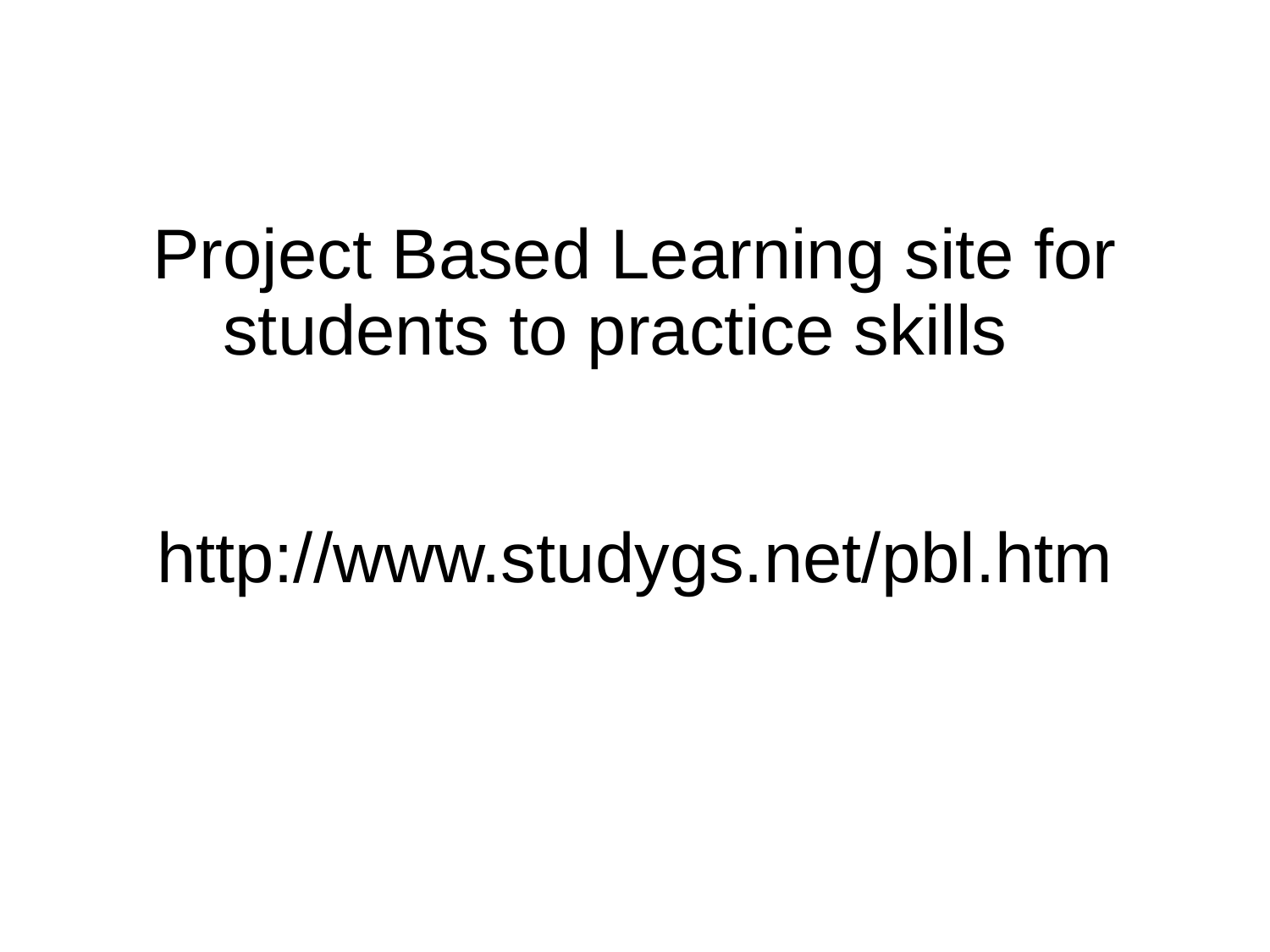

Project Based Learning site for students to practice skills

http://www.studygs.net/pbl.htm